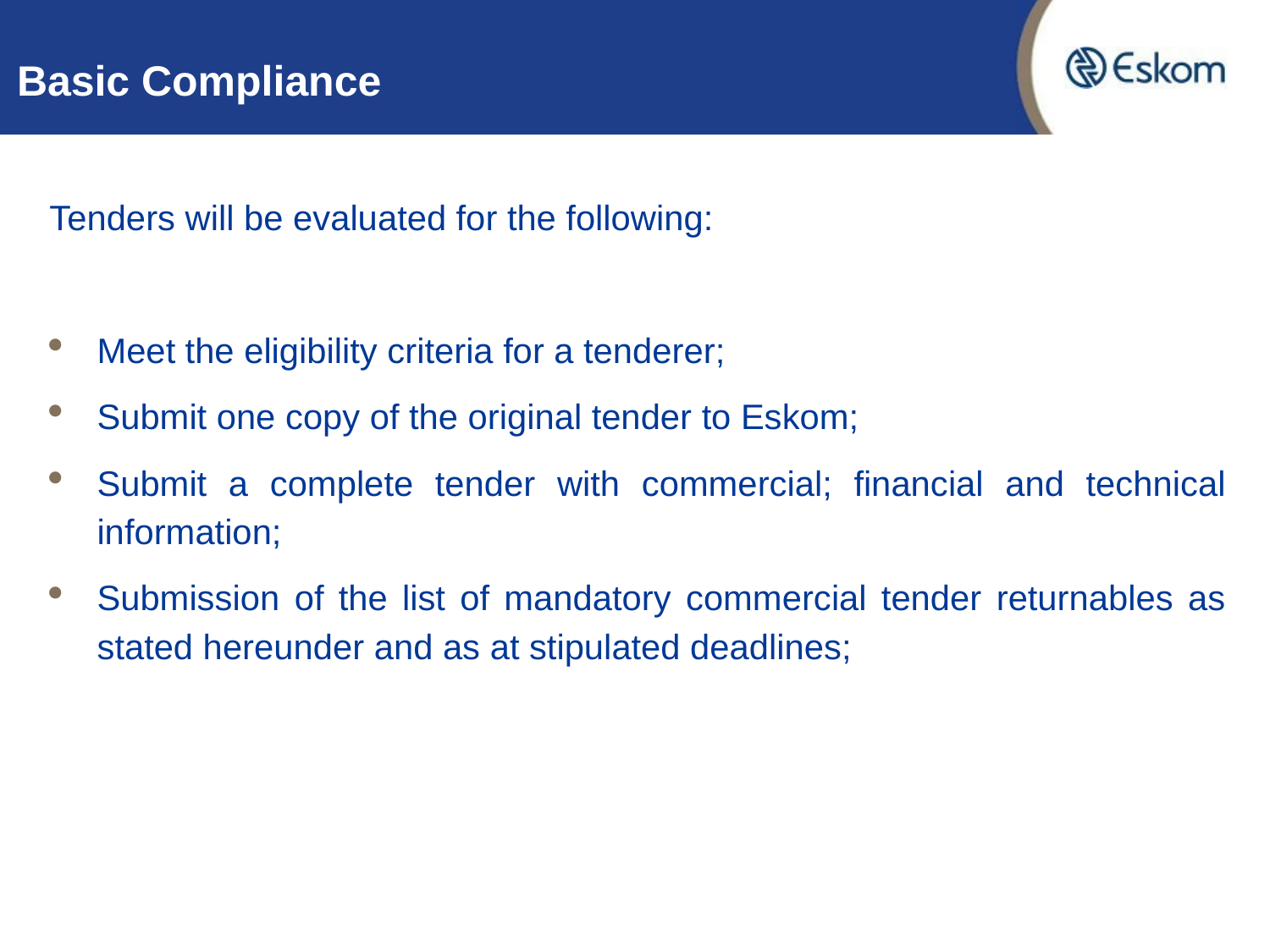

# Basic Compliance
Tenders will be evaluated for the following:

Meet the eligibility criteria for a tenderer;
Submit one copy of the original tender to Eskom;
Submit a complete tender with commercial; financial and technical information;
Submission of the list of mandatory commercial tender returnables as stated hereunder and as at stipulated deadlines;